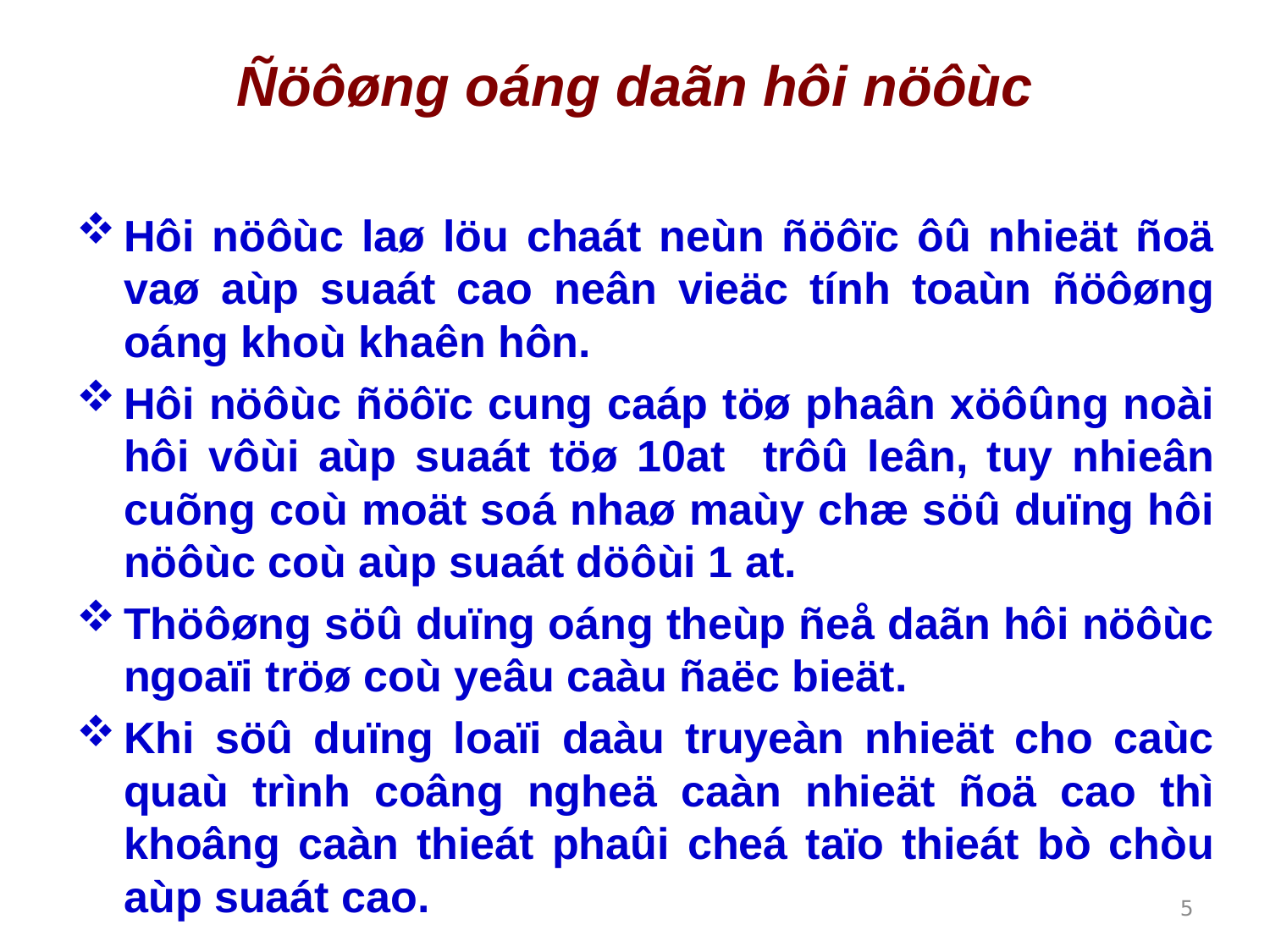

# Ñöôøng oáng daãn hôi nöôùc
Hôi nöôùc laø löu chaát neùn ñöôïc ôû nhieät ñoä vaø aùp suaát cao neân vieäc tính toaùn ñöôøng oáng khoù khaên hôn.
Hôi nöôùc ñöôïc cung caáp töø phaân xöôûng noài hôi vôùi aùp suaát töø 10at  trôû leân, tuy nhieân cuõng coù moät soá nhaø maùy chæ söû duïng hôi nöôùc coù aùp suaát döôùi 1 at.
Thöôøng söû duïng oáng theùp ñeå daãn hôi nöôùc ngoaïi tröø coù yeâu caàu ñaëc bieät.
Khi söû duïng loaïi daàu truyeàn nhieät cho caùc quaù trình coâng ngheä caàn nhieät ñoä cao thì khoâng caàn thieát phaûi cheá taïo thieát bò chòu aùp suaát cao.
5